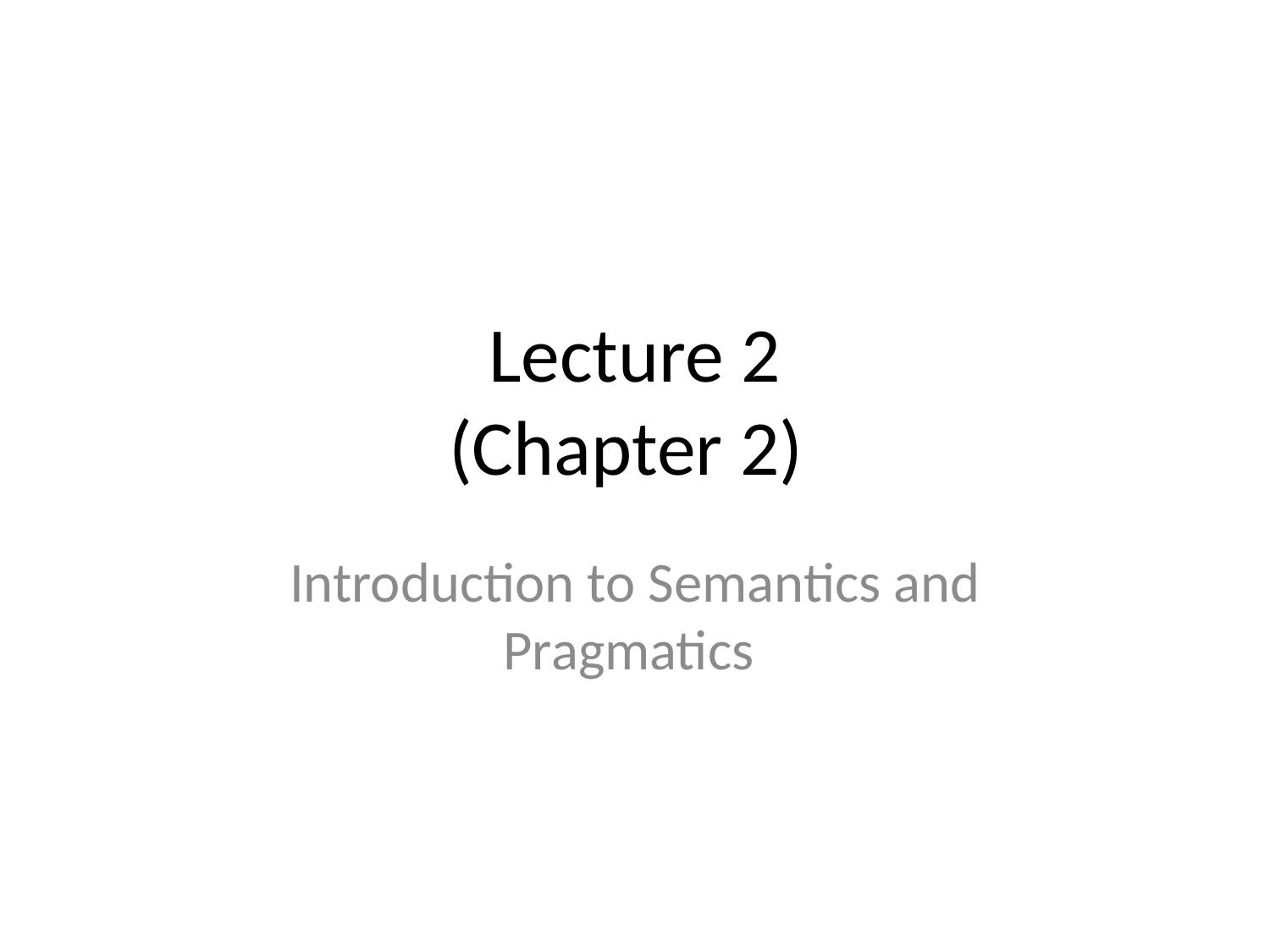

# Lecture 2 (Chapter 2)
Introduction to Semantics and Pragmatics